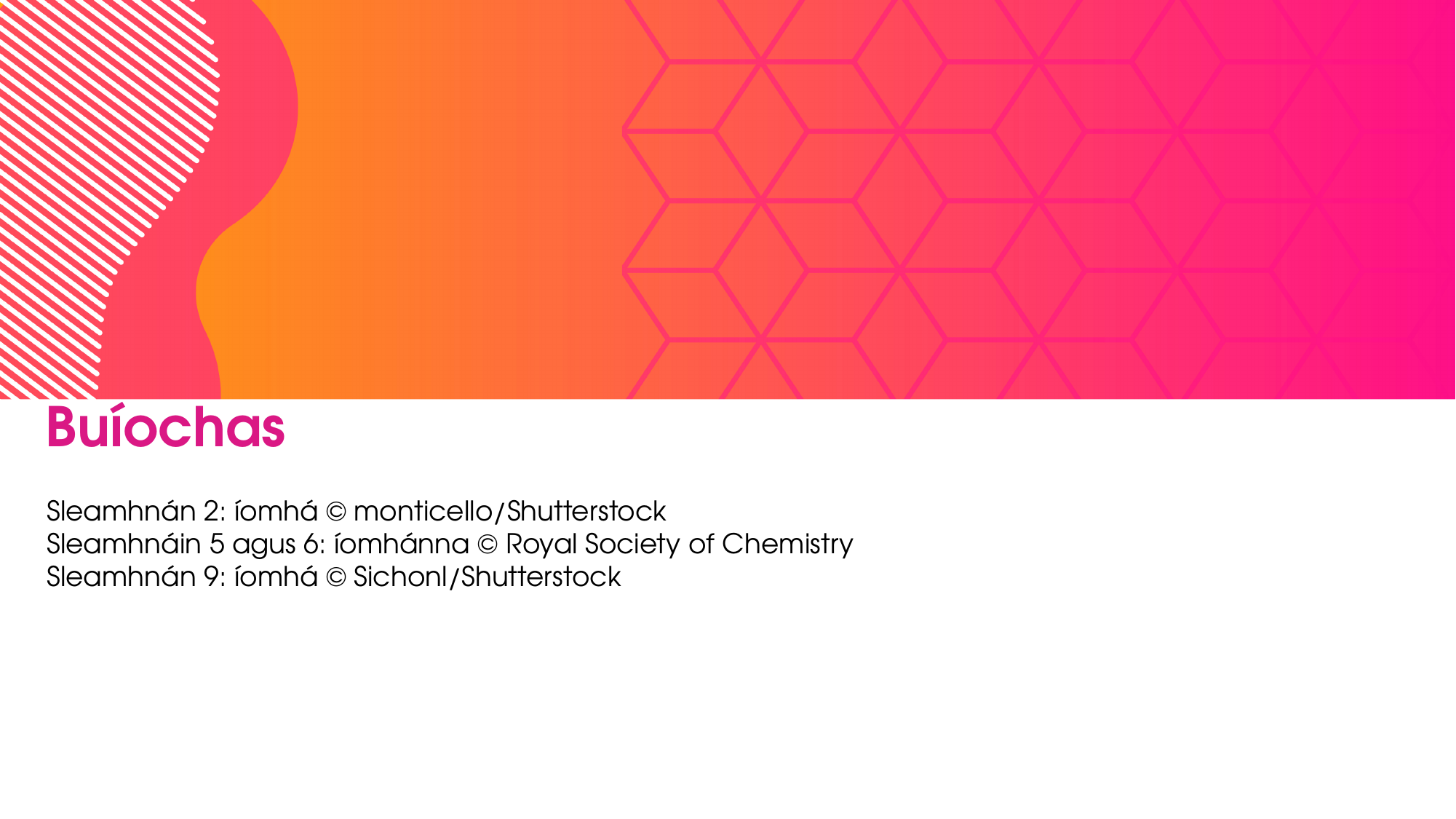

Buíochas

Sleamhnán 2: íomhá © monticello/Shutterstock
Sleamhnáin 5 agus 6: íomhánna © Royal Society of Chemistry
Sleamhnán 9: íomhá © Sichonl/Shutterstock